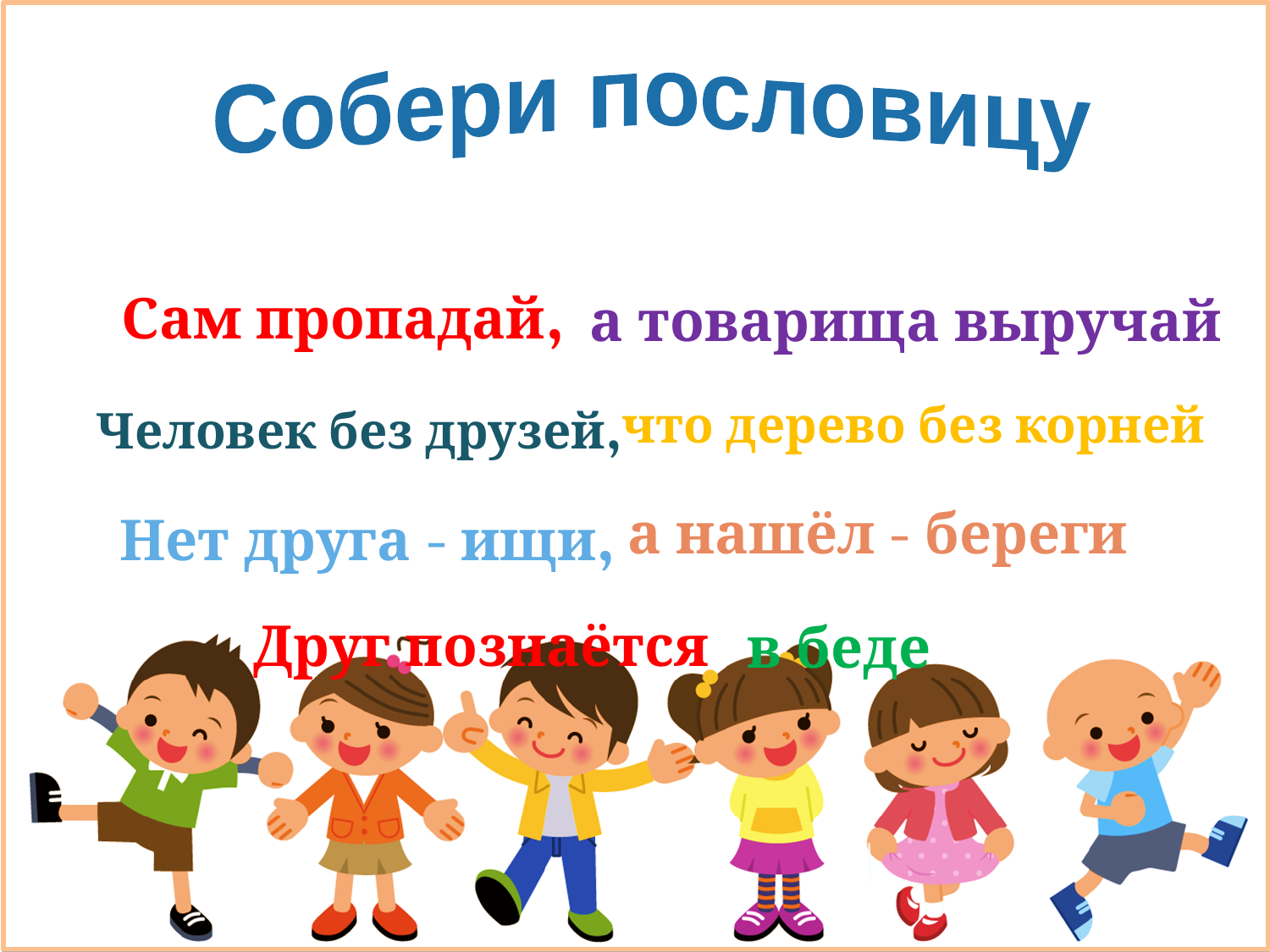

Собери пословицу
Сам пропадай,
а товарища выручай
что дерево без корней
Человек без друзей,
а нашёл - береги
Нет друга - ищи,
Друг познаётся
в беде